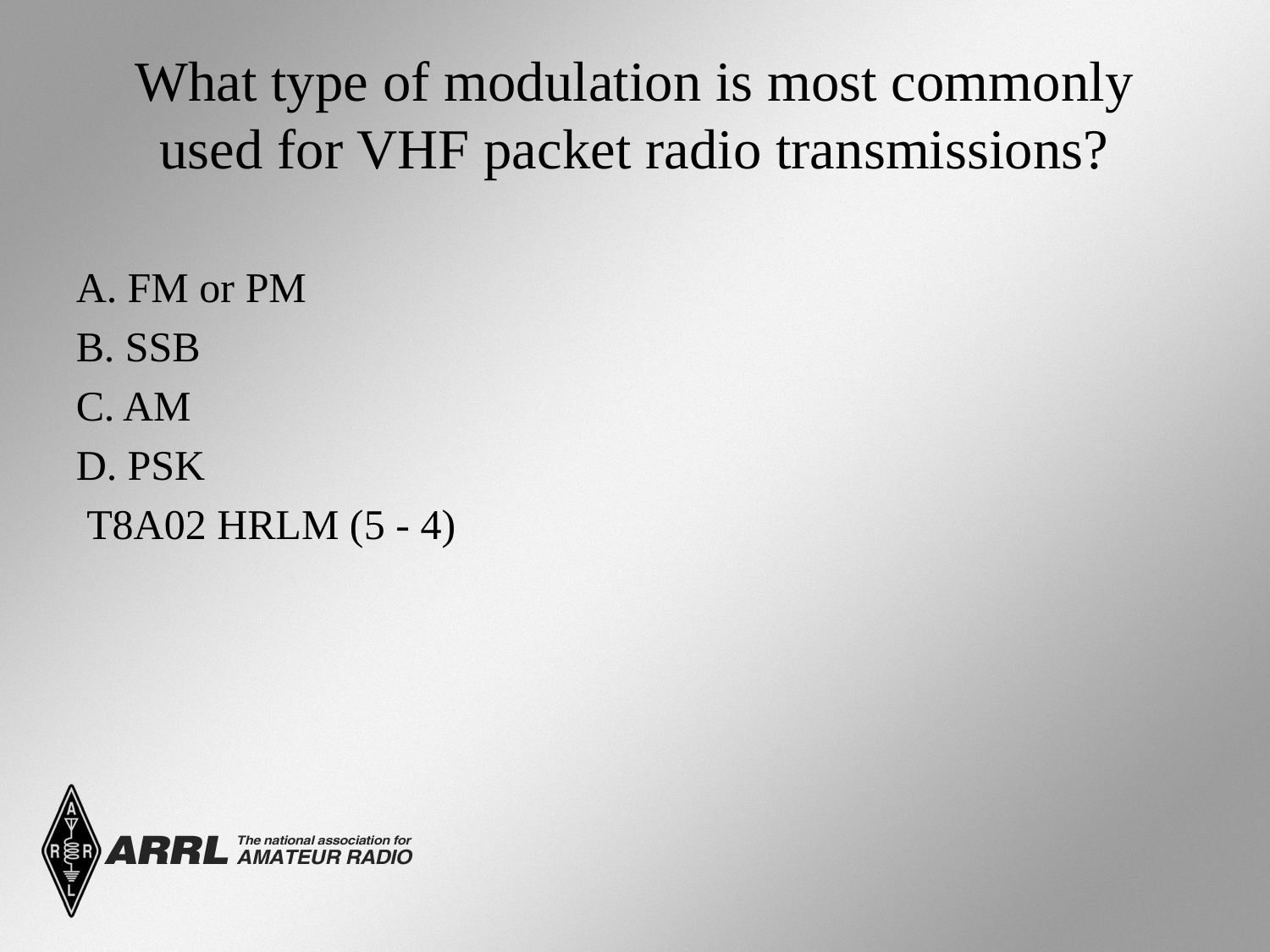

# What type of modulation is most commonly used for VHF packet radio transmissions?
A. FM or PM
B. SSB
C. AM
D. PSK
 T8A02 HRLM (5 - 4)